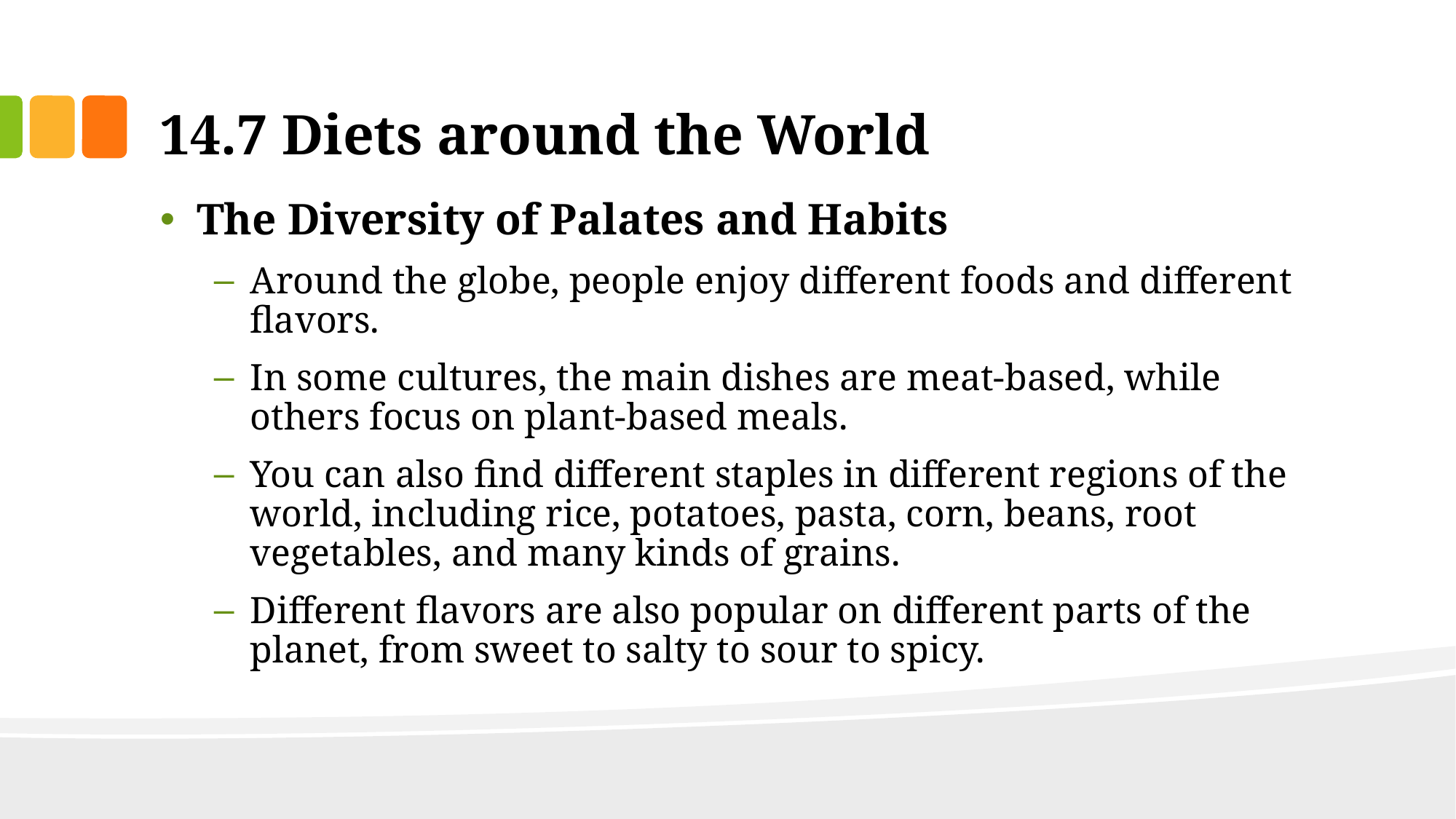

# 14.7 Diets around the World
The Diversity of Palates and Habits
Around the globe, people enjoy different foods and different flavors.
In some cultures, the main dishes are meat-based, while others focus on plant-based meals.
You can also find different staples in different regions of the world, including rice, potatoes, pasta, corn, beans, root vegetables, and many kinds of grains.
Different flavors are also popular on different parts of the planet, from sweet to salty to sour to spicy.